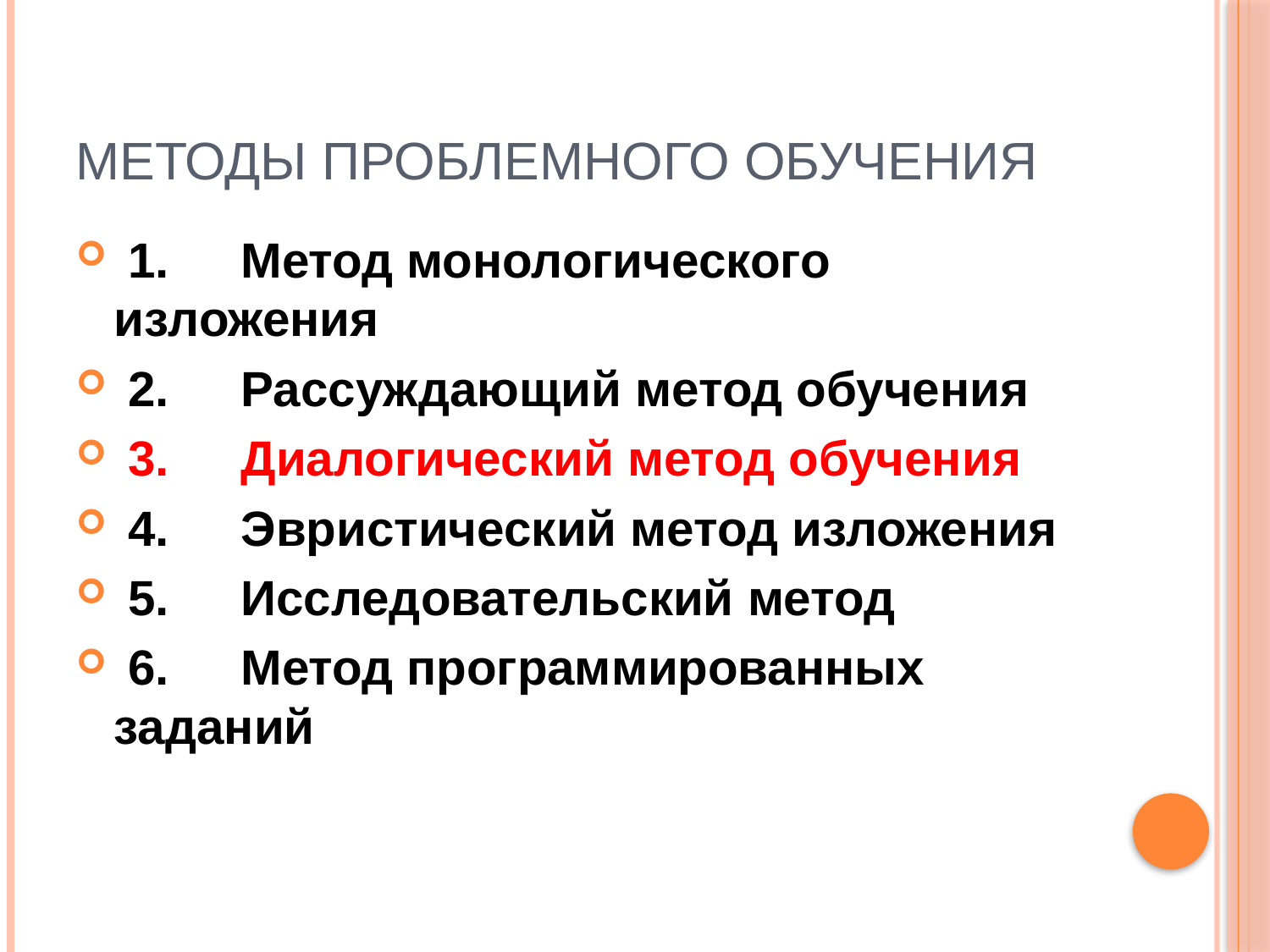

# Методы проблемного обучения
 1.	Метод монологического изложения
 2.	Рассуждающий метод обучения
 3.	Диалогический метод обучения
 4.	Эвристический метод изложения
 5.	Исследовательский метод
 6.	Метод программированных заданий